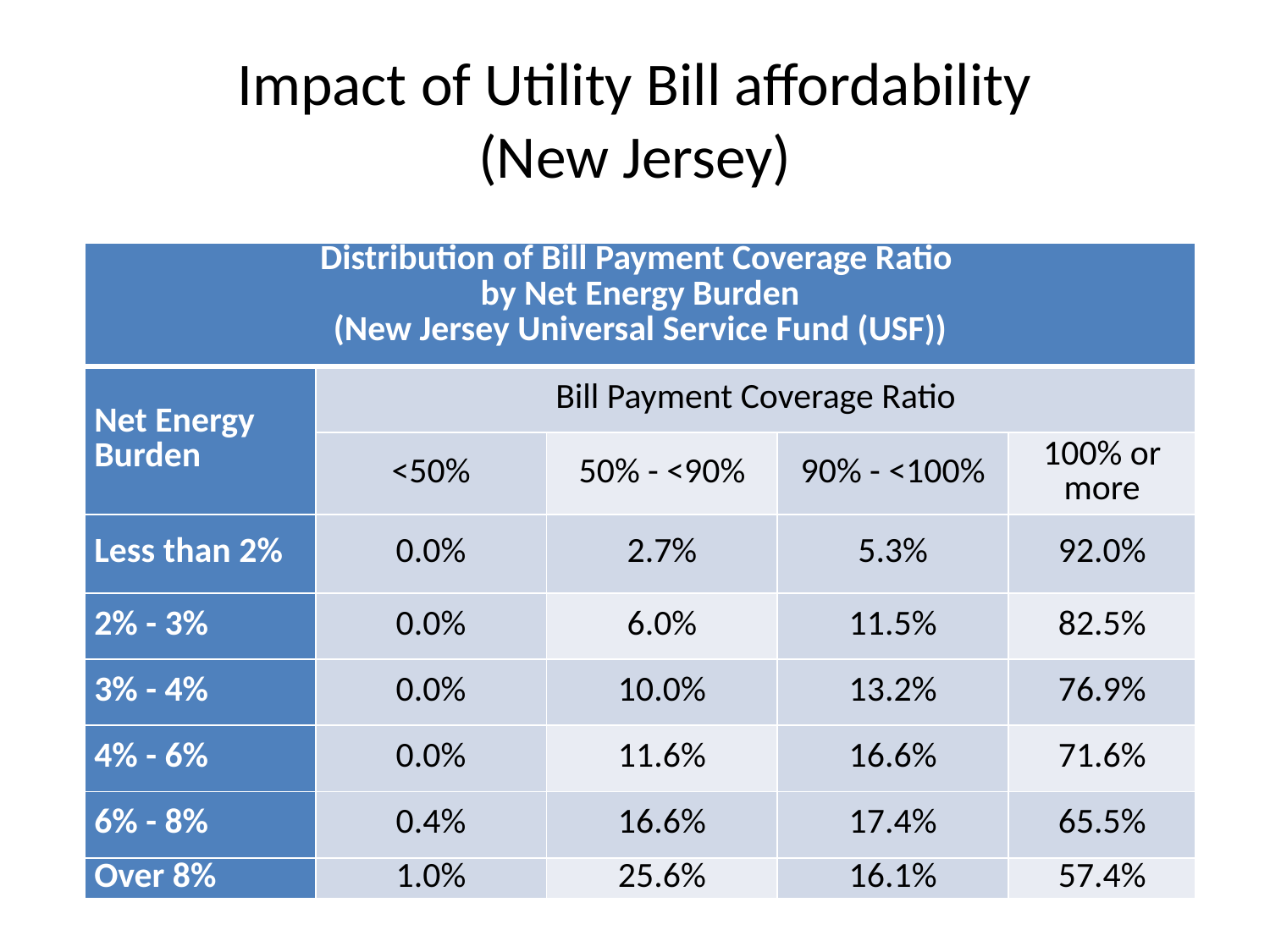

# Impact of Utility Bill affordability (New Jersey)
| Distribution of Bill Payment Coverage Ratio by Net Energy Burden (New Jersey Universal Service Fund (USF)) |  |  |  |  |
| --- | --- | --- | --- | --- |
| Net Energy Burden | Bill Payment Coverage Ratio |  |  |  |
|  | <50% | 50% - <90% | 90% - <100% | 100% or more |
| Less than 2% | 0.0% | 2.7% | 5.3% | 92.0% |
| 2% - 3% | 0.0% | 6.0% | 11.5% | 82.5% |
| 3% - 4% | 0.0% | 10.0% | 13.2% | 76.9% |
| 4% - 6% | 0.0% | 11.6% | 16.6% | 71.6% |
| 6% - 8% | 0.4% | 16.6% | 17.4% | 65.5% |
| Over 8% | 1.0% | 25.6% | 16.1% | 57.4% |